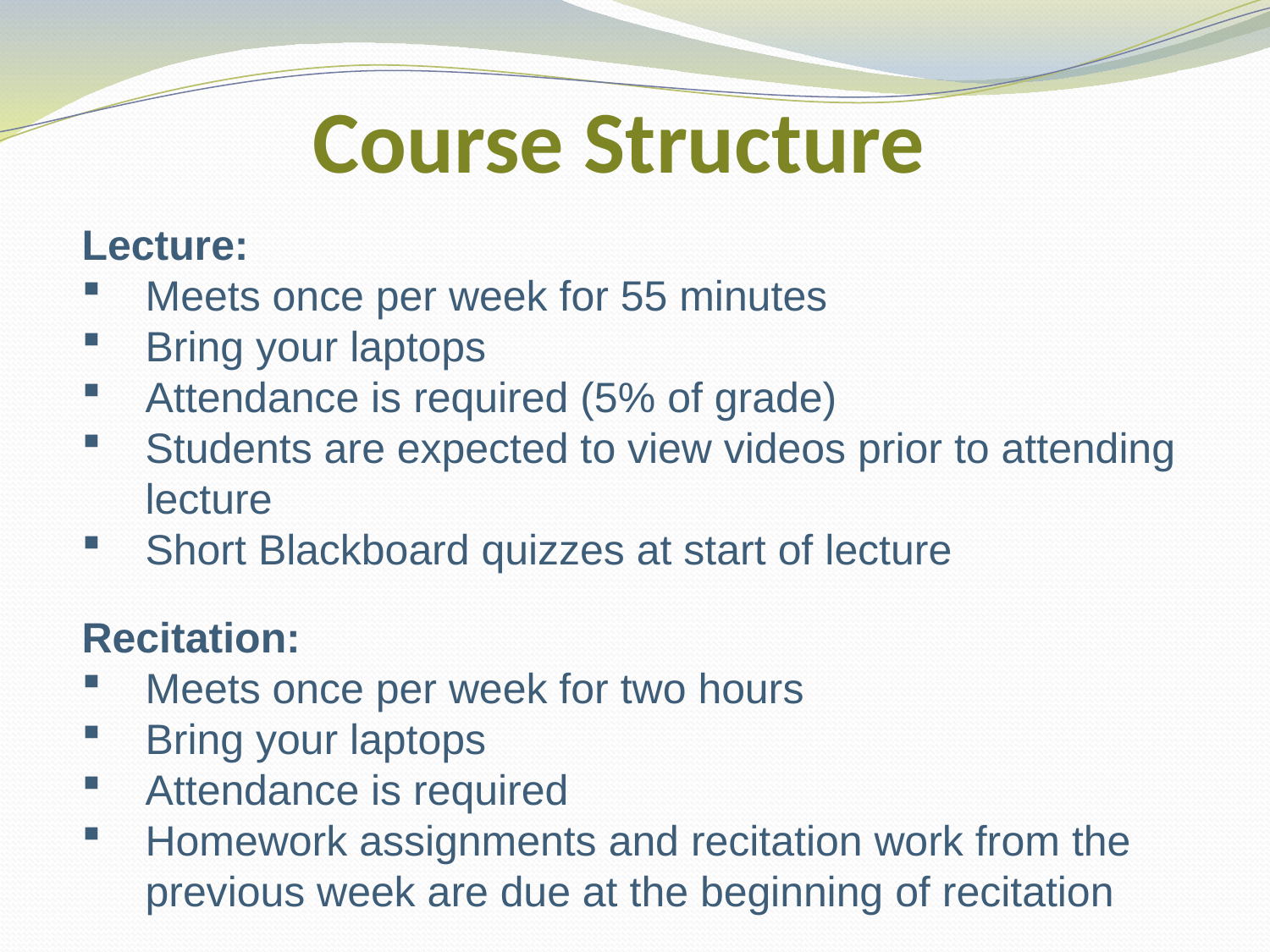

# Course Structure
Lecture:
Meets once per week for 55 minutes
Bring your laptops
Attendance is required (5% of grade)
Students are expected to view videos prior to attending lecture
Short Blackboard quizzes at start of lecture
Recitation:
Meets once per week for two hours
Bring your laptops
Attendance is required
Homework assignments and recitation work from the previous week are due at the beginning of recitation